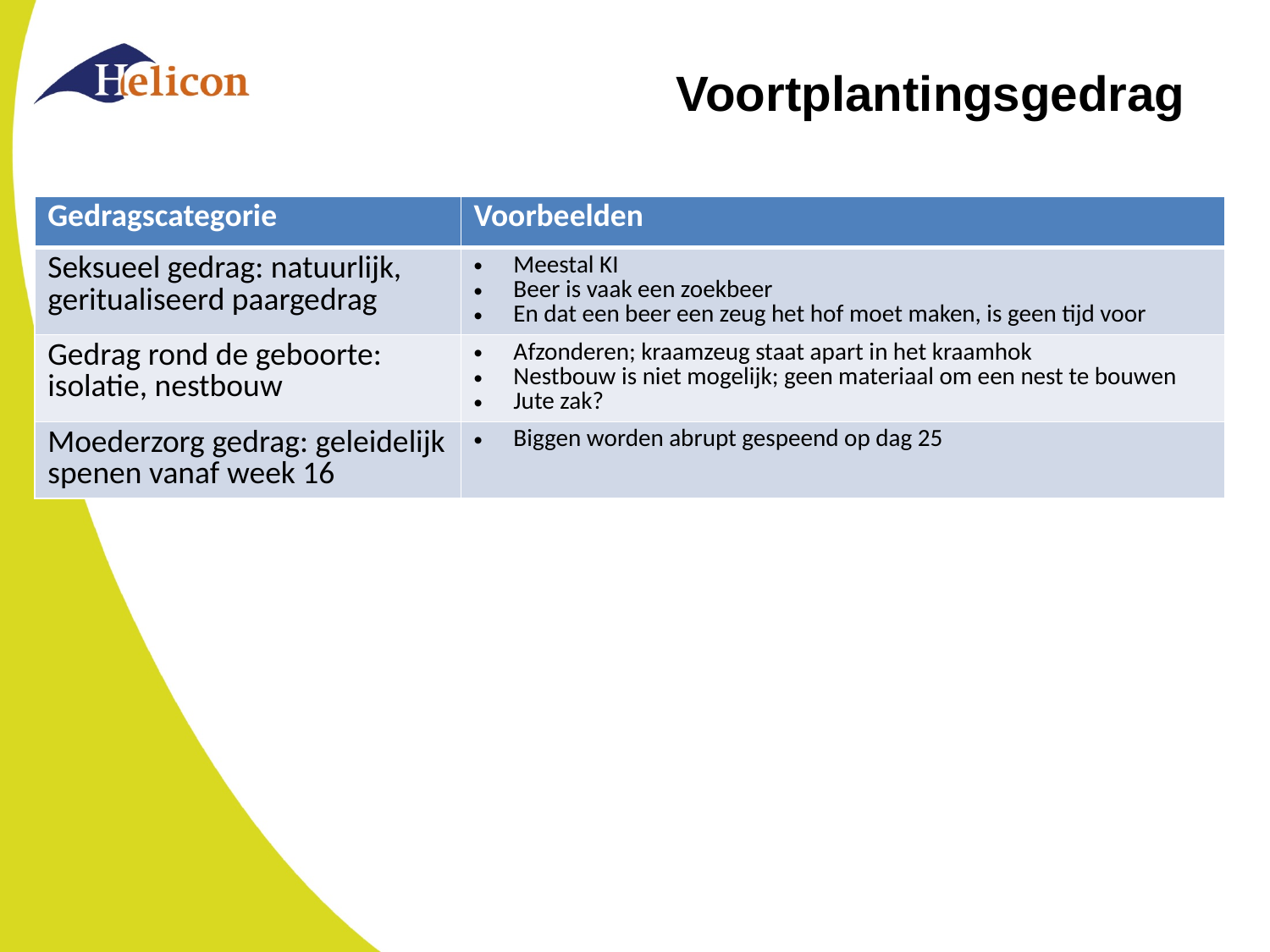

# Voortplantingsgedrag
| Gedragscategorie | Voorbeelden |
| --- | --- |
| Seksueel gedrag: natuurlijk, geritualiseerd paargedrag | Meestal KI Beer is vaak een zoekbeer En dat een beer een zeug het hof moet maken, is geen tijd voor |
| Gedrag rond de geboorte: isolatie, nestbouw | Afzonderen; kraamzeug staat apart in het kraamhok Nestbouw is niet mogelijk; geen materiaal om een nest te bouwen Jute zak? |
| Moederzorg gedrag: geleidelijk spenen vanaf week 16 | Biggen worden abrupt gespeend op dag 25 |